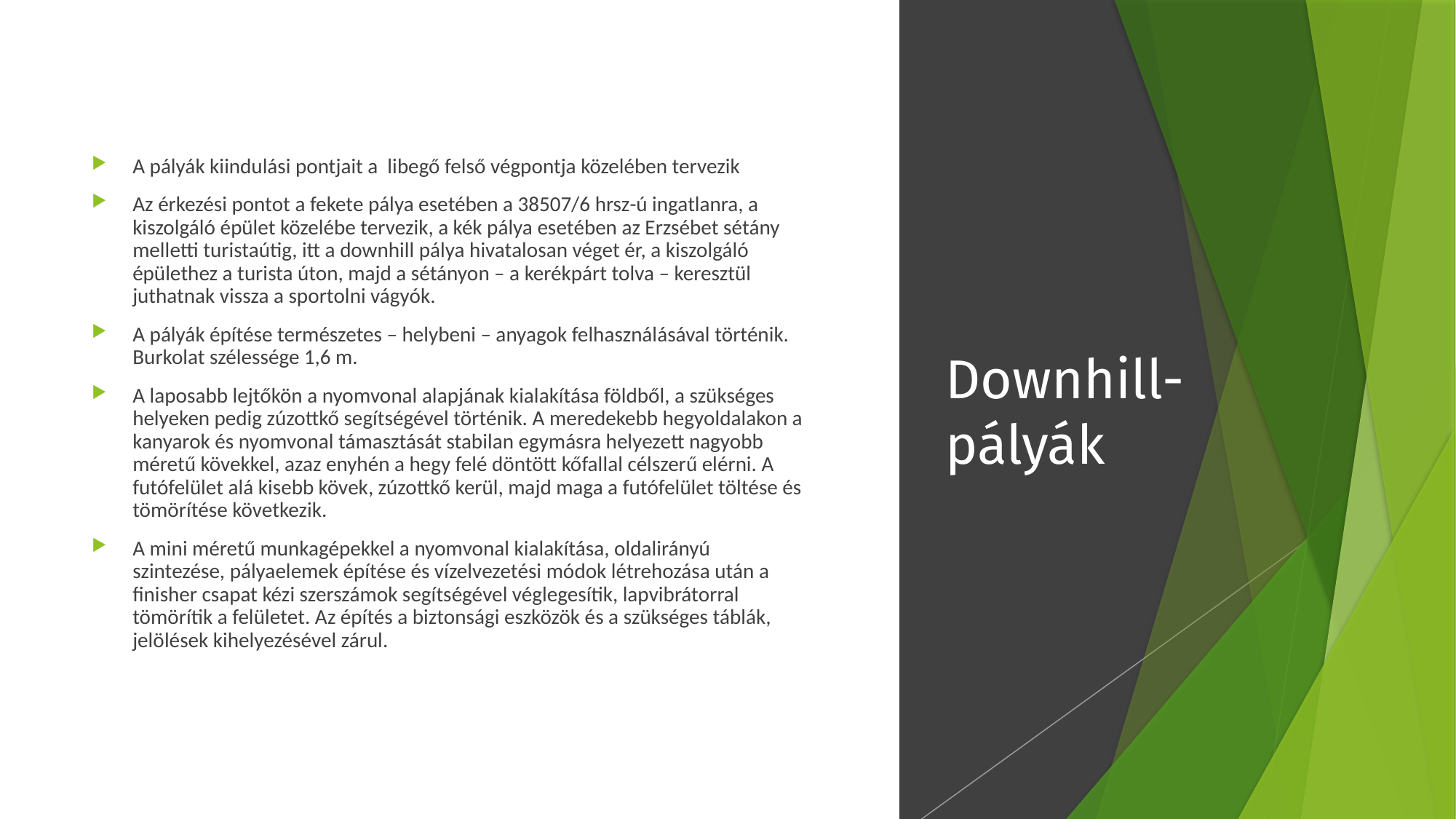

A pályák kiindulási pontjait a  libegő felső végpontja közelében tervezik
Az érkezési pontot a fekete pálya esetében a 38507/6 hrsz-ú ingatlanra, a kiszolgáló épület közelébe tervezik, a kék pálya esetében az Erzsébet sétány melletti turistaútig, itt a downhill pálya hivatalosan véget ér, a kiszolgáló épülethez a turista úton, majd a sétányon – a kerékpárt tolva – keresztül juthatnak vissza a sportolni vágyók.
A pályák építése természetes – helybeni – anyagok felhasználásával történik. Burkolat szélessége 1,6 m.
A laposabb lejtőkön a nyomvonal alapjának kialakítása földből, a szükséges helyeken pedig zúzottkő segítségével történik. A meredekebb hegyoldalakon a kanyarok és nyomvonal támasztását stabilan egymásra helyezett nagyobb méretű kövekkel, azaz enyhén a hegy felé döntött kőfallal célszerű elérni. A futófelület alá kisebb kövek, zúzottkő kerül, majd maga a futófelület töltése és tömörítése következik.
A mini méretű munkagépekkel a nyomvonal kialakítása, oldalirányú szintezése, pályaelemek építése és vízelvezetési módok létrehozása után a finisher csapat kézi szerszámok segítségével véglegesítik, lapvibrátorral tömörítik a felületet. Az építés a biztonsági eszközök és a szükséges táblák, jelölések kihelyezésével zárul.

# Downhill-pályák